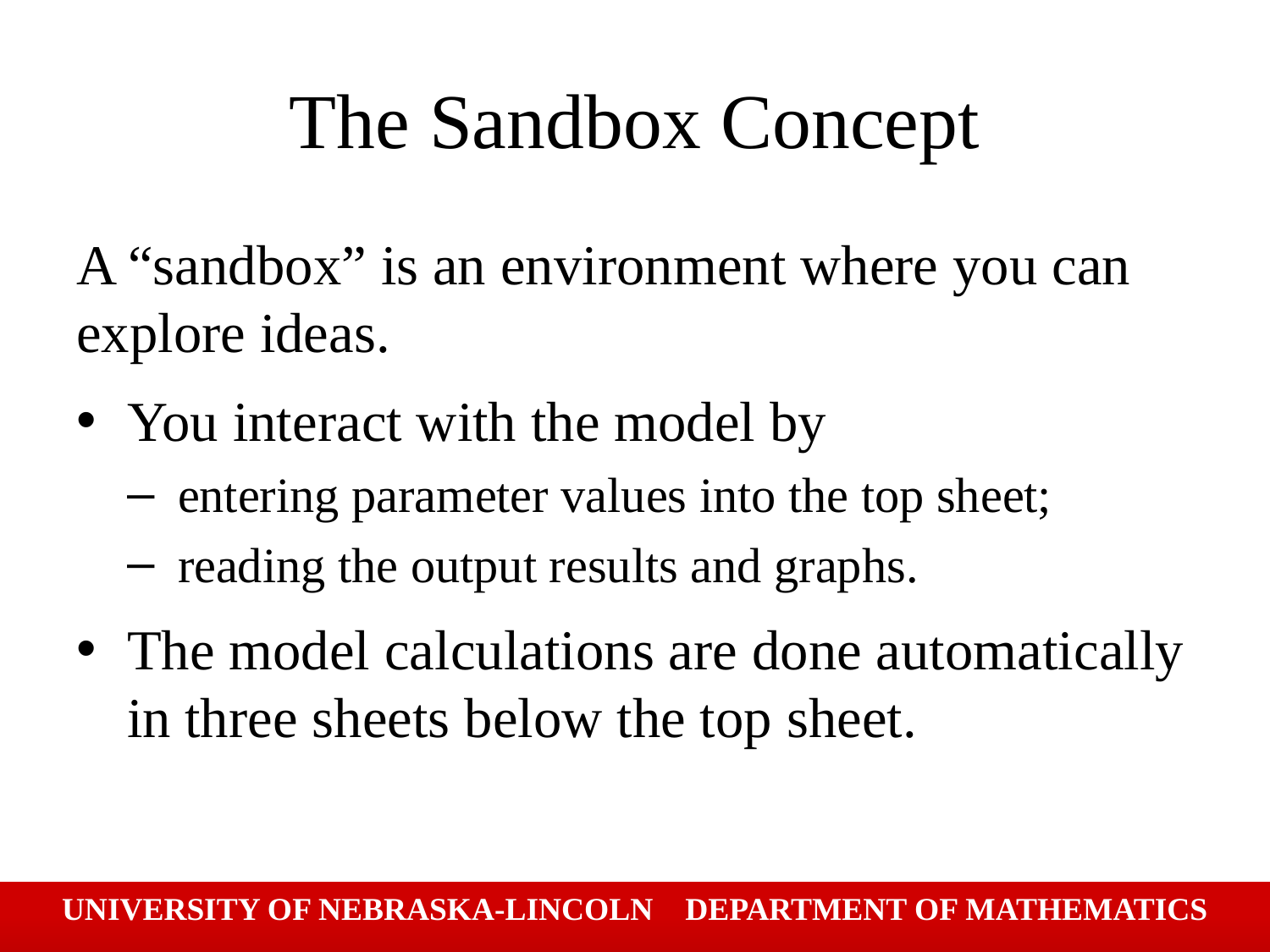

# The Sandbox Concept
A “sandbox” is an environment where you can explore ideas.
You interact with the model by
entering parameter values into the top sheet;
reading the output results and graphs.
The model calculations are done automatically in three sheets below the top sheet.